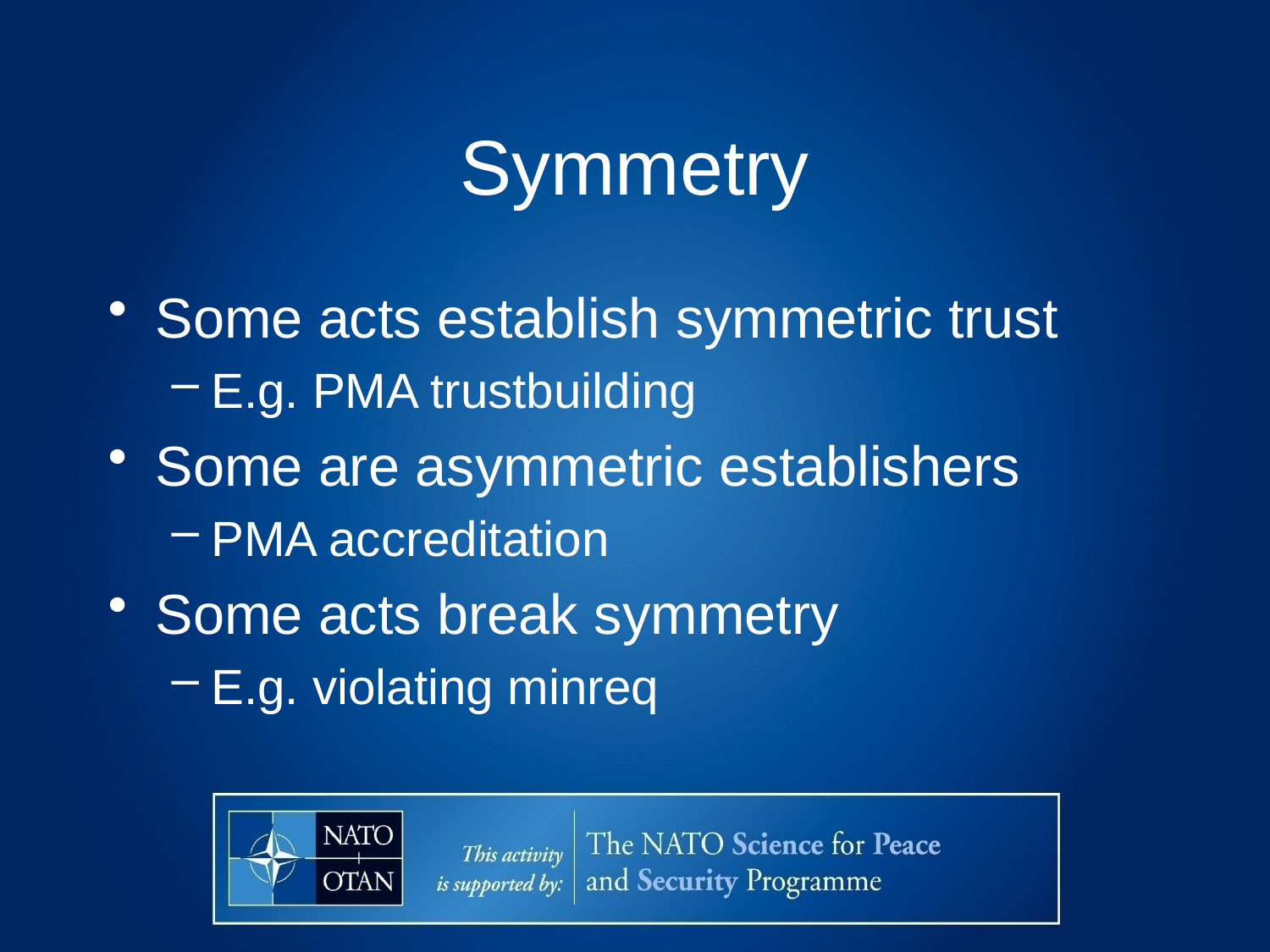

# Symmetry
Some acts establish symmetric trust
E.g. PMA trustbuilding
Some are asymmetric establishers
PMA accreditation
Some acts break symmetry
E.g. violating minreq